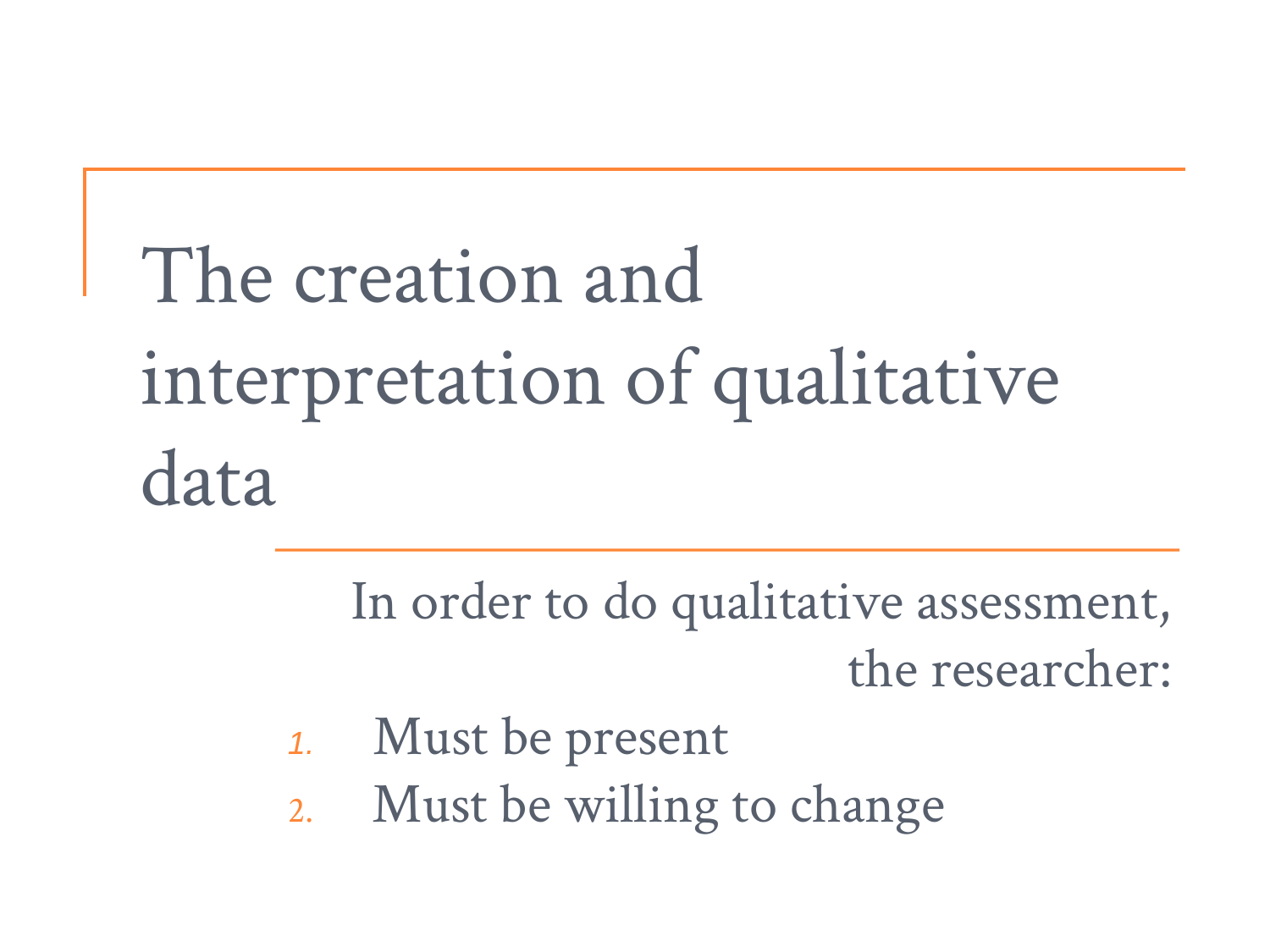

# The creation and interpretation of qualitative data
In order to do qualitative assessment, the researcher:
 Must be present
 Must be willing to change